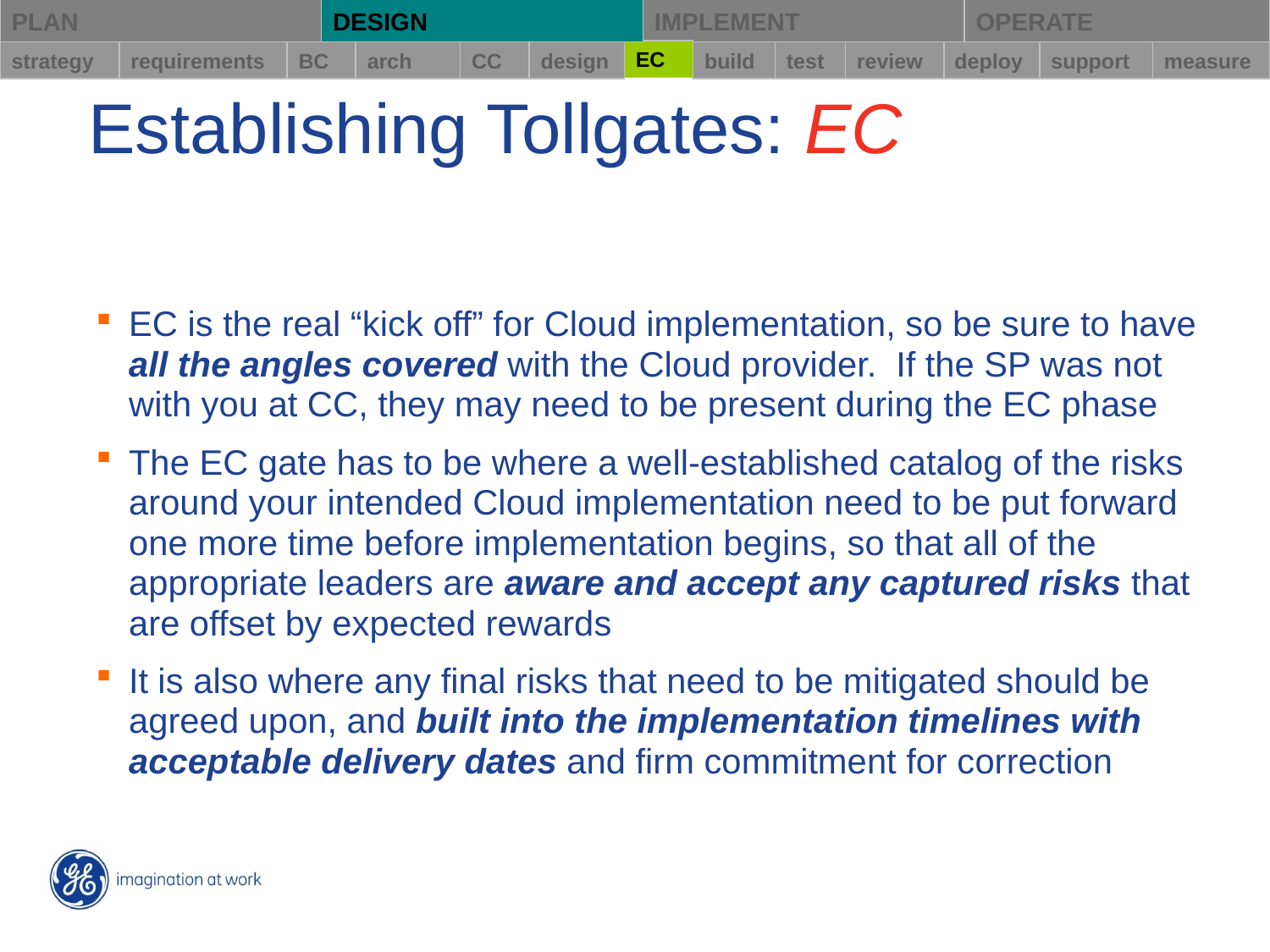

PLAN
DESIGN
IMPLEMENT
OPERATE
EC
strategy
requirements
BC
CC
build
test
review
deploy
support
measure
arch
design
# Establishing Tollgates: EC
EC is the real “kick off” for Cloud implementation, so be sure to have all the angles covered with the Cloud provider.  If the SP was not with you at CC, they may need to be present during the EC phase
The EC gate has to be where a well-established catalog of the risks around your intended Cloud implementation need to be put forward one more time before implementation begins, so that all of the appropriate leaders are aware and accept any captured risks that are offset by expected rewards
It is also where any final risks that need to be mitigated should be agreed upon, and built into the implementation timelines with acceptable delivery dates and firm commitment for correction